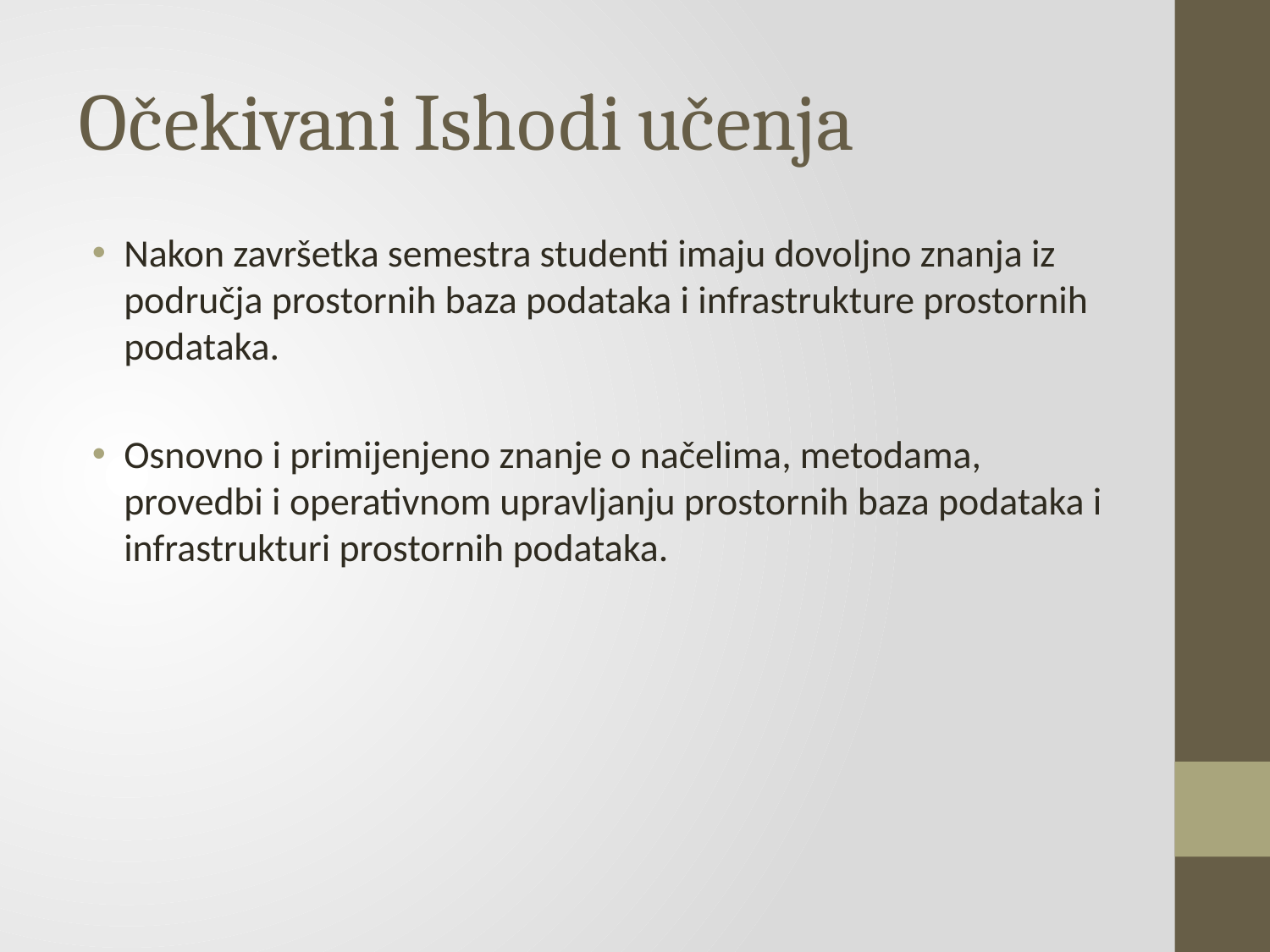

# Očekivani Ishodi učenja
Nakon završetka semestra studenti imaju dovoljno znanja iz područja prostornih baza podataka i infrastrukture prostornih podataka.

Osnovno i primijenjeno znanje o načelima, metodama, provedbi i operativnom upravljanju prostornih baza podataka i infrastrukturi prostornih podataka.